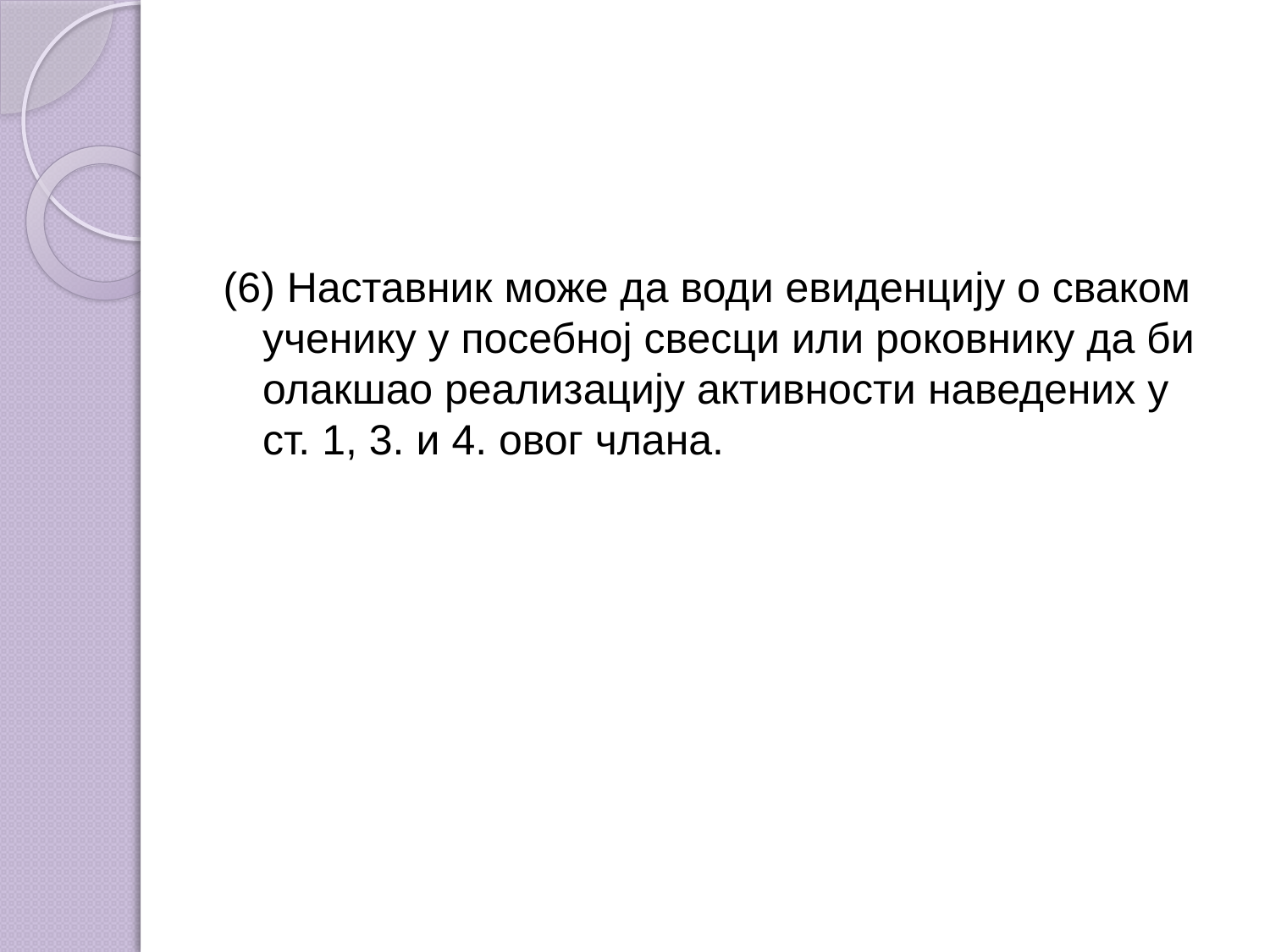

(6) Наставник може да води евиденцију о сваком ученику у посебној свесци или роковнику да би олакшао реализацију активности наведених у ст. 1, 3. и 4. овог члана.